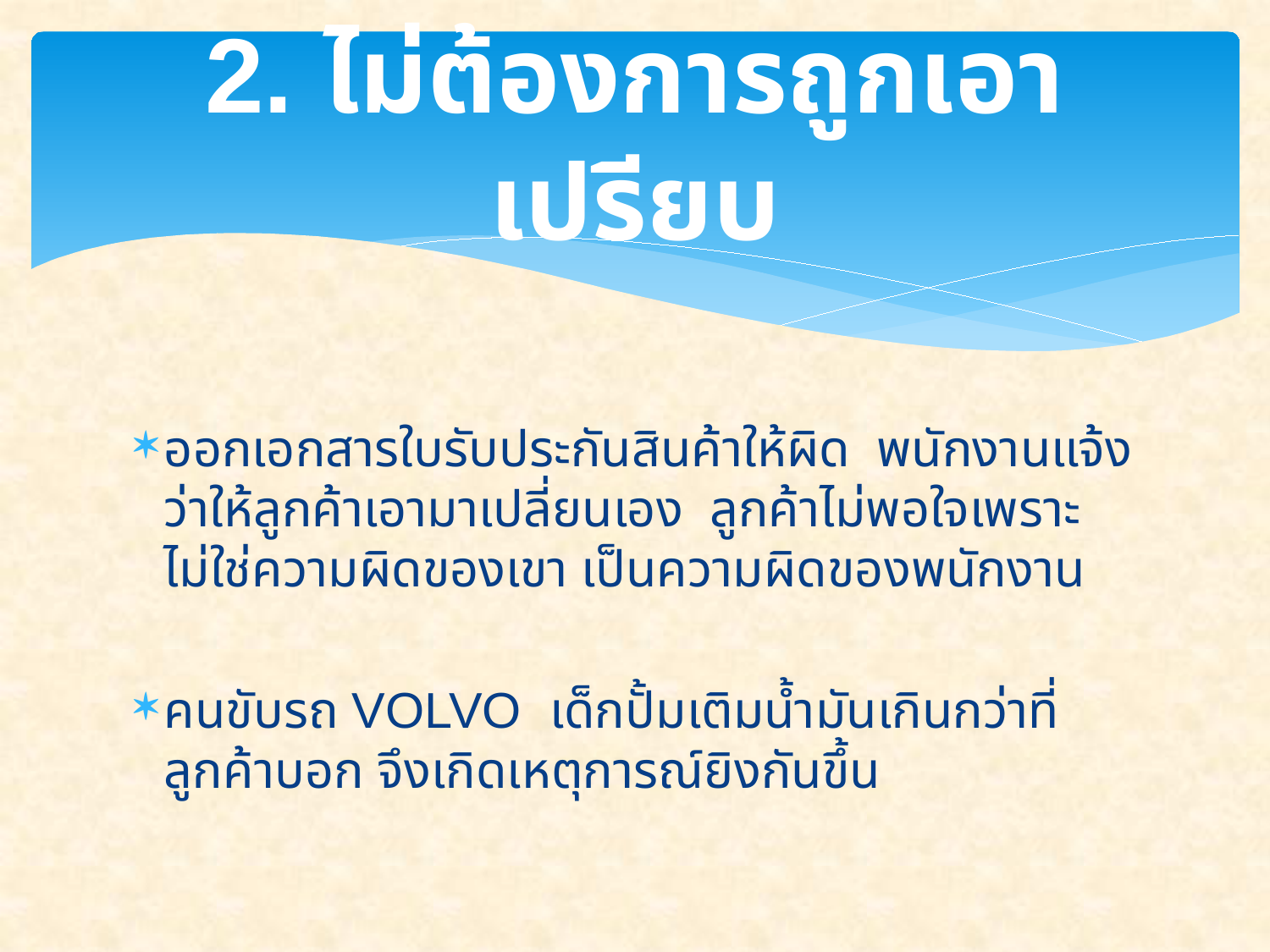

# 2. ไม่ต้องการถูกเอาเปรียบ

ออกเอกสารใบรับประกันสินค้าให้ผิด  พนักงานแจ้งว่าให้ลูกค้าเอามาเปลี่ยนเอง  ลูกค้าไม่พอใจเพราะไม่ใช่ความผิดของเขา เป็นความผิดของพนักงาน

คนขับรถ VOLVO  เด็กปั้มเติมน้ำมันเกินกว่าที่ลูกค้าบอก จึงเกิดเหตุการณ์ยิงกันขึ้น